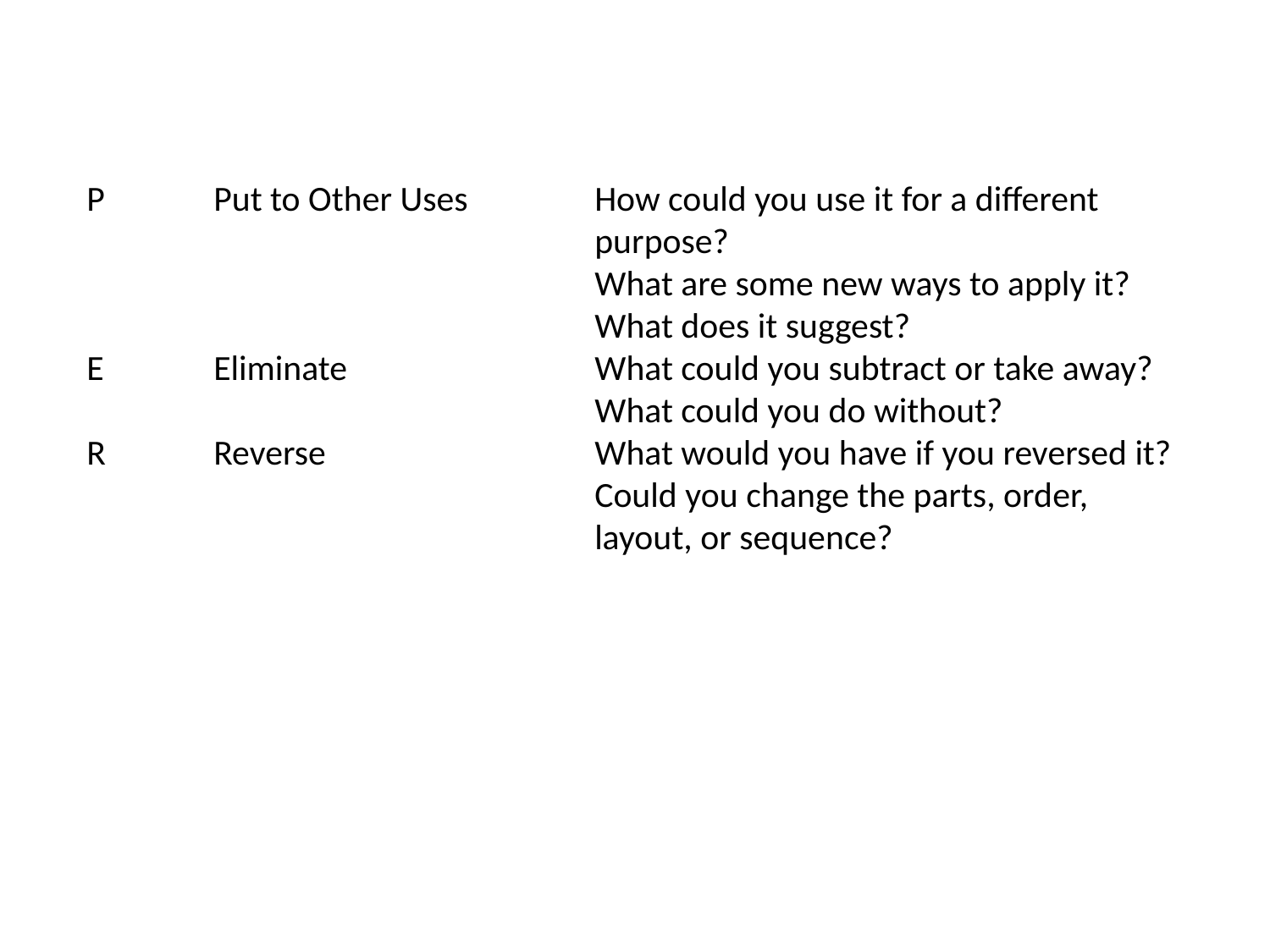

P	Put to Other Uses	How could you use it for a different 				purpose?
				What are some new ways to apply it?
				What does it suggest?
E	Eliminate		What could you subtract or take away?
				What could you do without?
R	Reverse			What would you have if you reversed it?
				Could you change the parts, order, 					layout, or sequence?